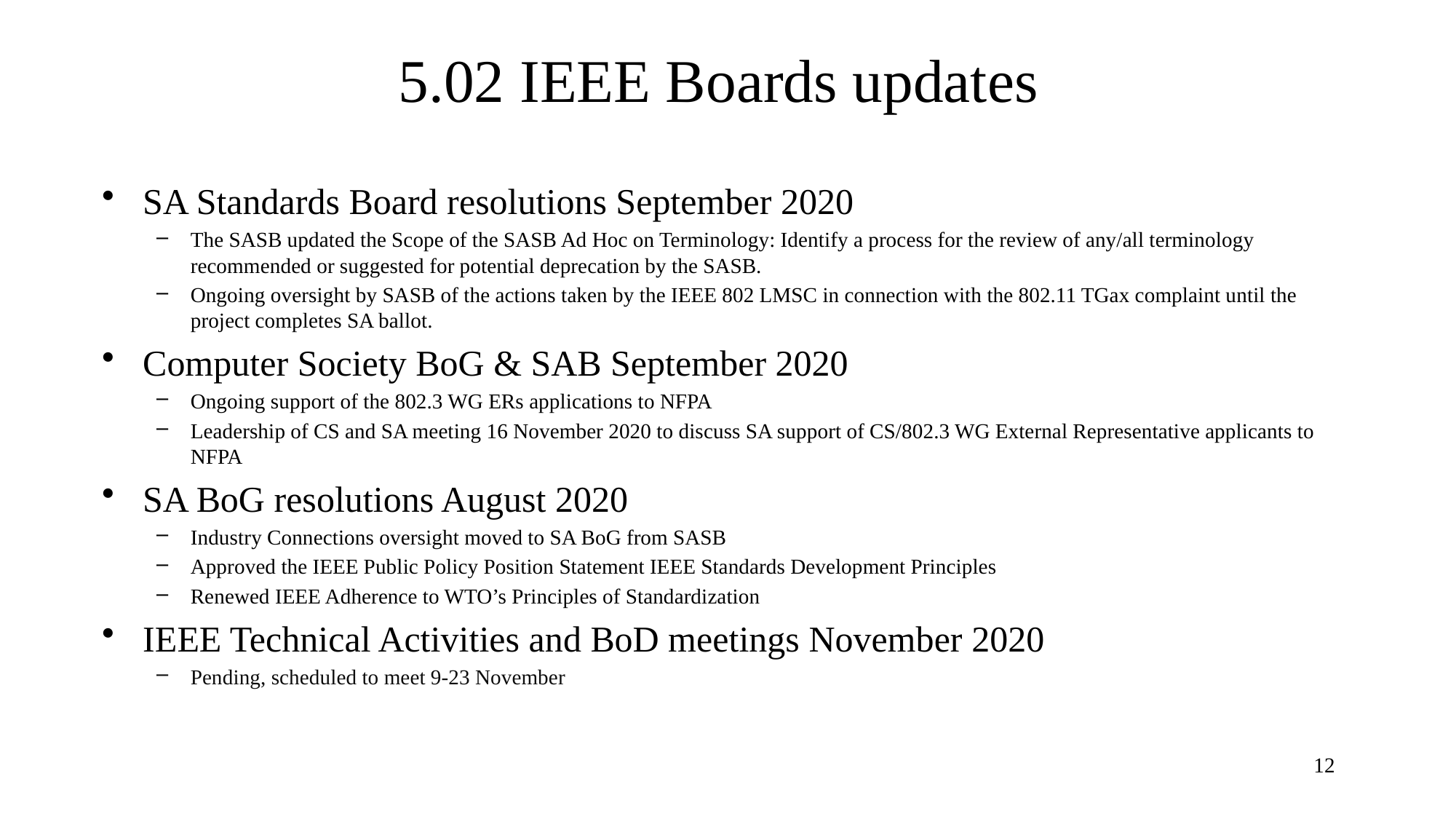

5.02 IEEE Boards updates
SA Standards Board resolutions September 2020
The SASB updated the Scope of the SASB Ad Hoc on Terminology: Identify a process for the review of any/all terminology recommended or suggested for potential deprecation by the SASB.
Ongoing oversight by SASB of the actions taken by the IEEE 802 LMSC in connection with the 802.11 TGax complaint until the project completes SA ballot.
Computer Society BoG & SAB September 2020
Ongoing support of the 802.3 WG ERs applications to NFPA
Leadership of CS and SA meeting 16 November 2020 to discuss SA support of CS/802.3 WG External Representative applicants to NFPA
SA BoG resolutions August 2020
Industry Connections oversight moved to SA BoG from SASB
Approved the IEEE Public Policy Position Statement IEEE Standards Development Principles
Renewed IEEE Adherence to WTO’s Principles of Standardization
IEEE Technical Activities and BoD meetings November 2020
Pending, scheduled to meet 9-23 November

12